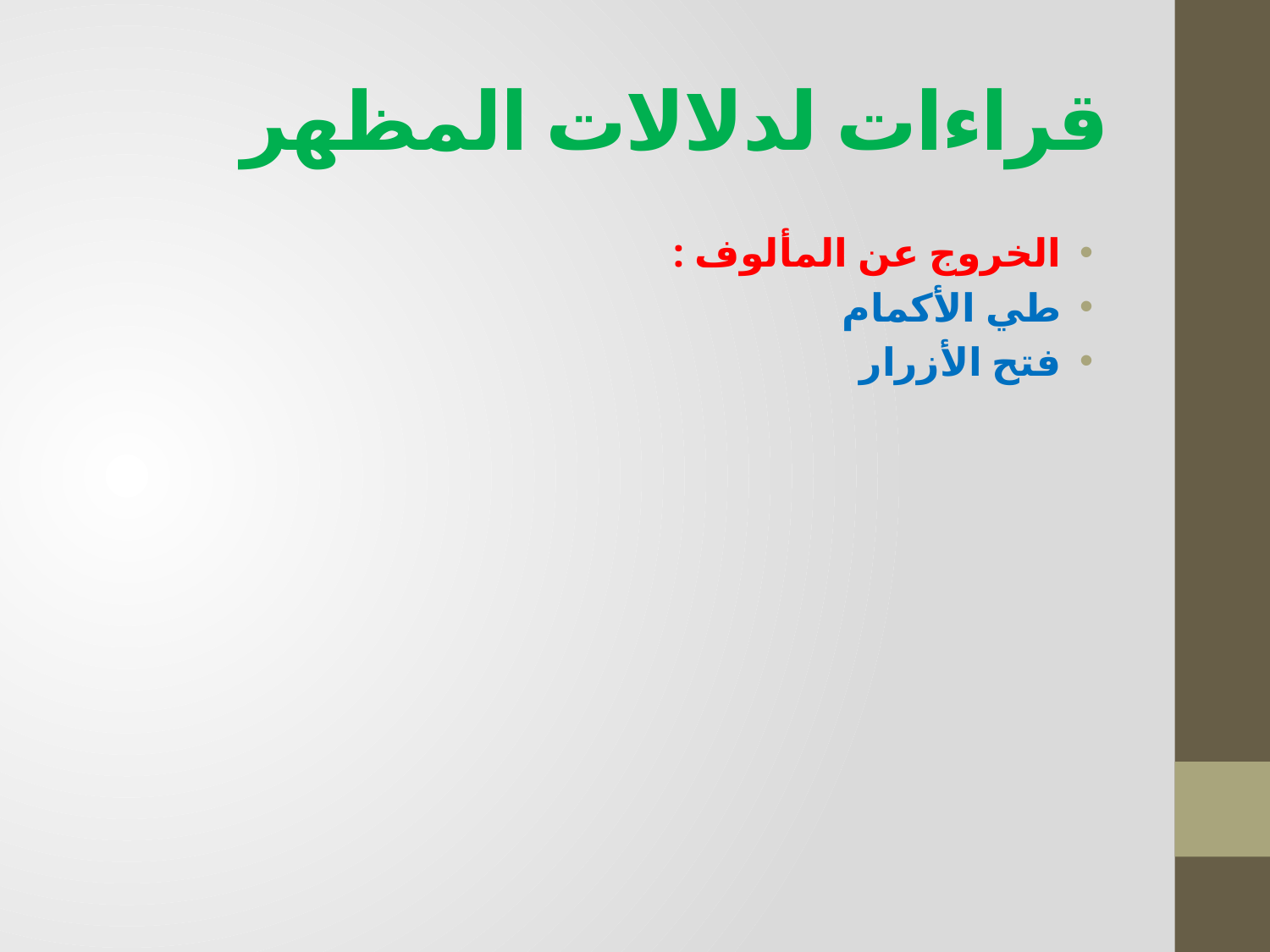

# قراءات لدلالات المظهر
الخروج عن المألوف :
طي الأكمام
فتح الأزرار